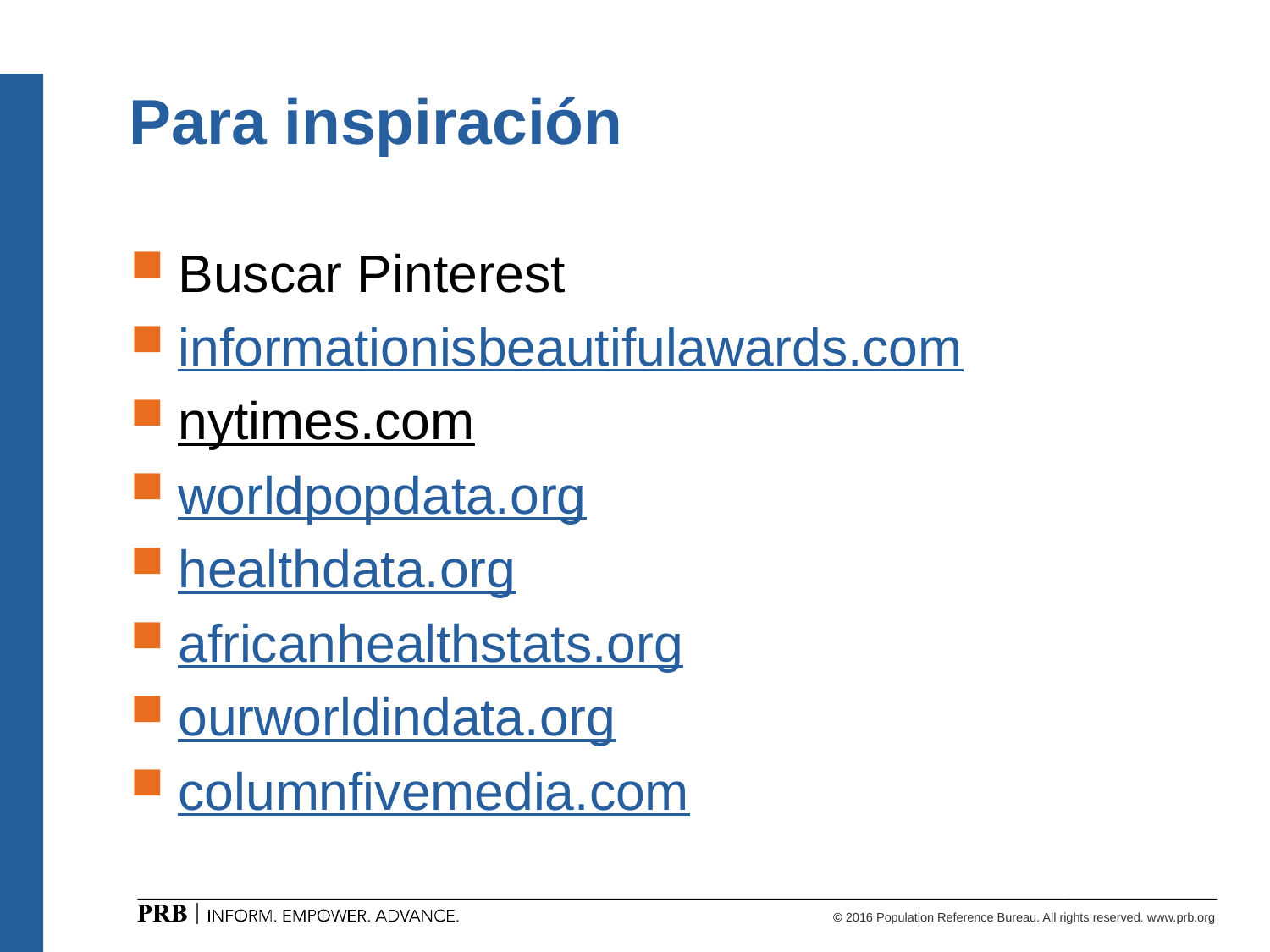

# Para inspiración
Buscar Pinterest
informationisbeautifulawards.com
nytimes.com
worldpopdata.org
healthdata.org
africanhealthstats.org
ourworldindata.org
columnfivemedia.com